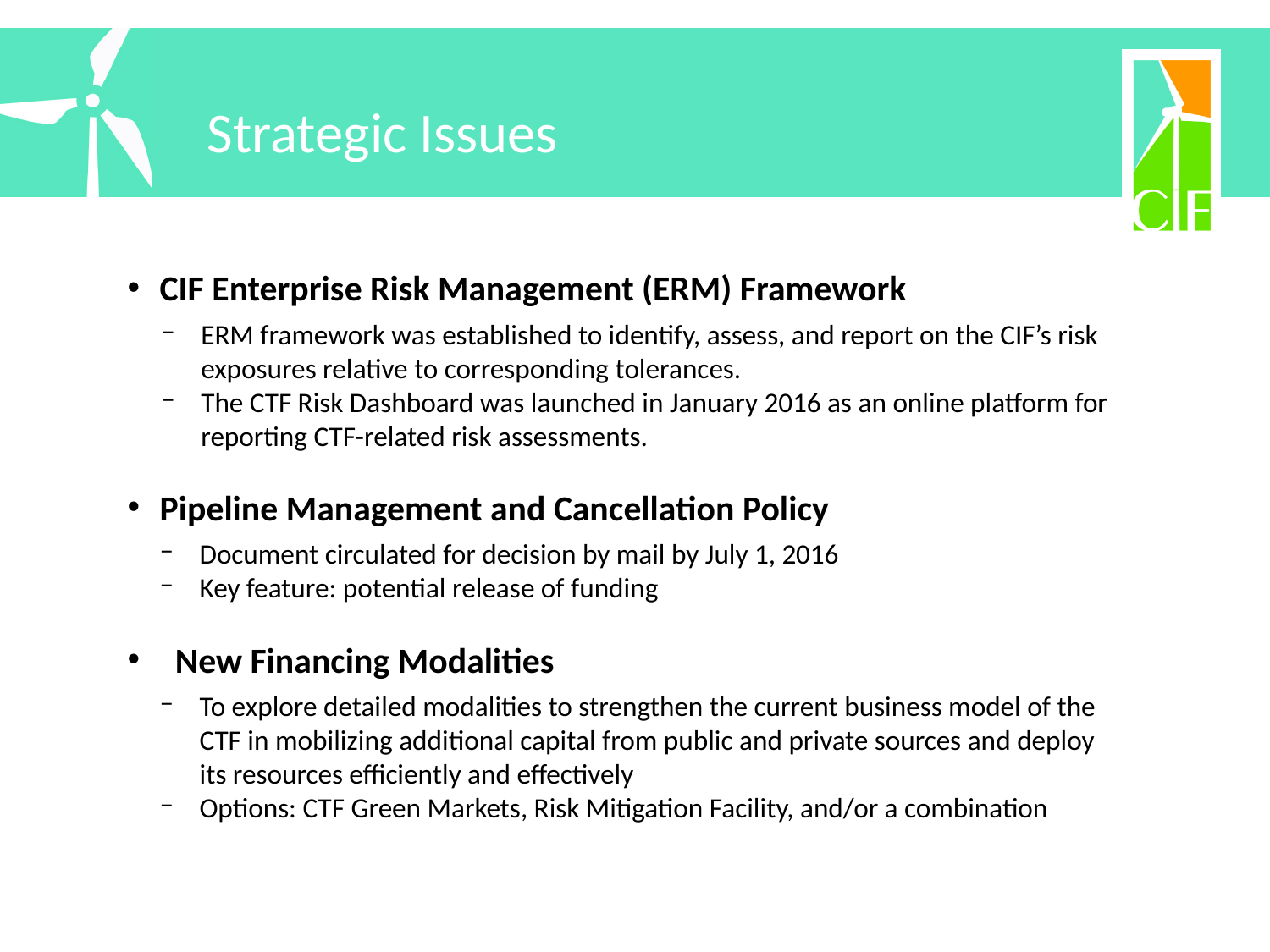

Strategic Issues
CIF Enterprise Risk Management (ERM) Framework
ERM framework was established to identify, assess, and report on the CIF’s risk exposures relative to corresponding tolerances.
The CTF Risk Dashboard was launched in January 2016 as an online platform for reporting CTF-related risk assessments.

Pipeline Management and Cancellation Policy
Document circulated for decision by mail by July 1, 2016
Key feature: potential release of funding

New Financing Modalities
To explore detailed modalities to strengthen the current business model of the CTF in mobilizing additional capital from public and private sources and deploy its resources efficiently and effectively
Options: CTF Green Markets, Risk Mitigation Facility, and/or a combination